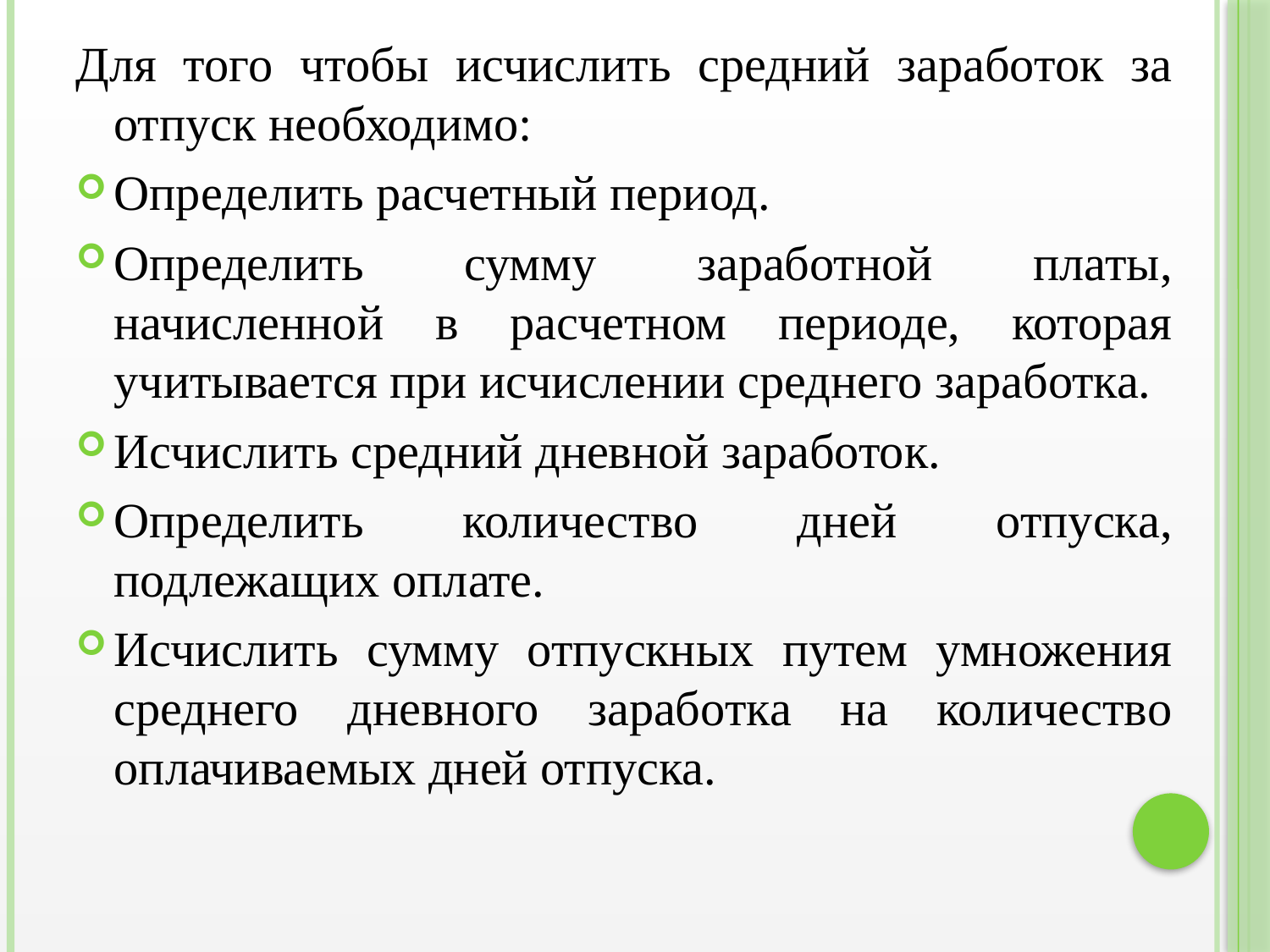

Для того чтобы исчислить средний заработок за отпуск необходимо:
Определить расчетный период.
Определить сумму заработной платы, начисленной в расчетном периоде, которая учитывается при исчислении среднего заработка.
Исчислить средний дневной заработок.
Определить количество дней отпуска, подлежащих оплате.
Исчислить сумму отпускных путем умножения среднего дневного заработка на количество оплачиваемых дней отпуска.